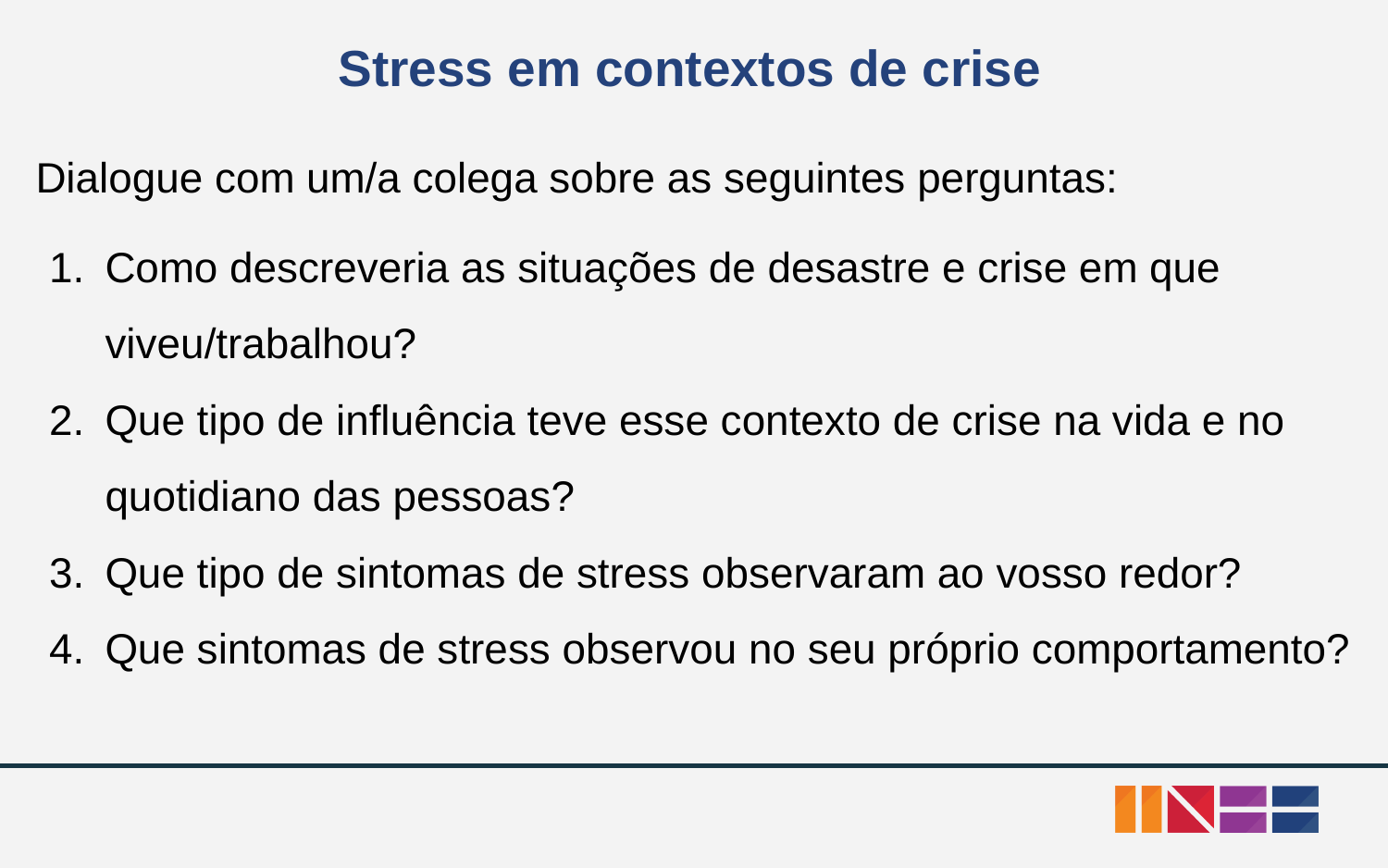

# Stress em contextos de crise
Dialogue com um/a colega sobre as seguintes perguntas:
Como descreveria as situações de desastre e crise em que viveu/trabalhou?
Que tipo de influência teve esse contexto de crise na vida e no quotidiano das pessoas?
Que tipo de sintomas de stress observaram ao vosso redor?
Que sintomas de stress observou no seu próprio comportamento?